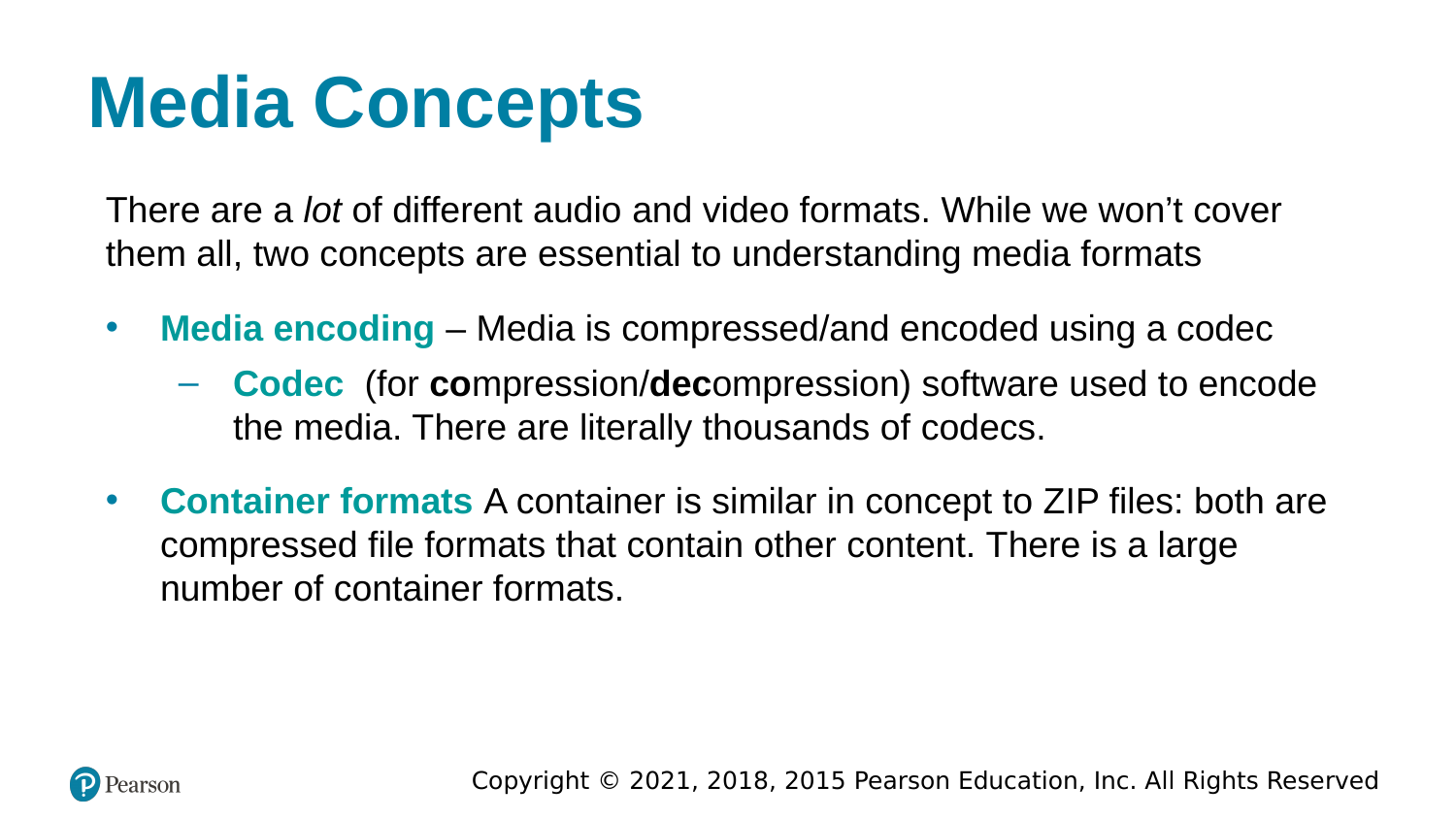

# Media Concepts
There are a lot of different audio and video formats. While we won’t cover them all, two concepts are essential to understanding media formats
Media encoding – Media is compressed/and encoded using a codec
Codec  (for compression/decompression) software used to encode the media. There are literally thousands of codecs.
Container formats A container is similar in concept to ZIP files: both are compressed file formats that contain other content. There is a large number of container formats.